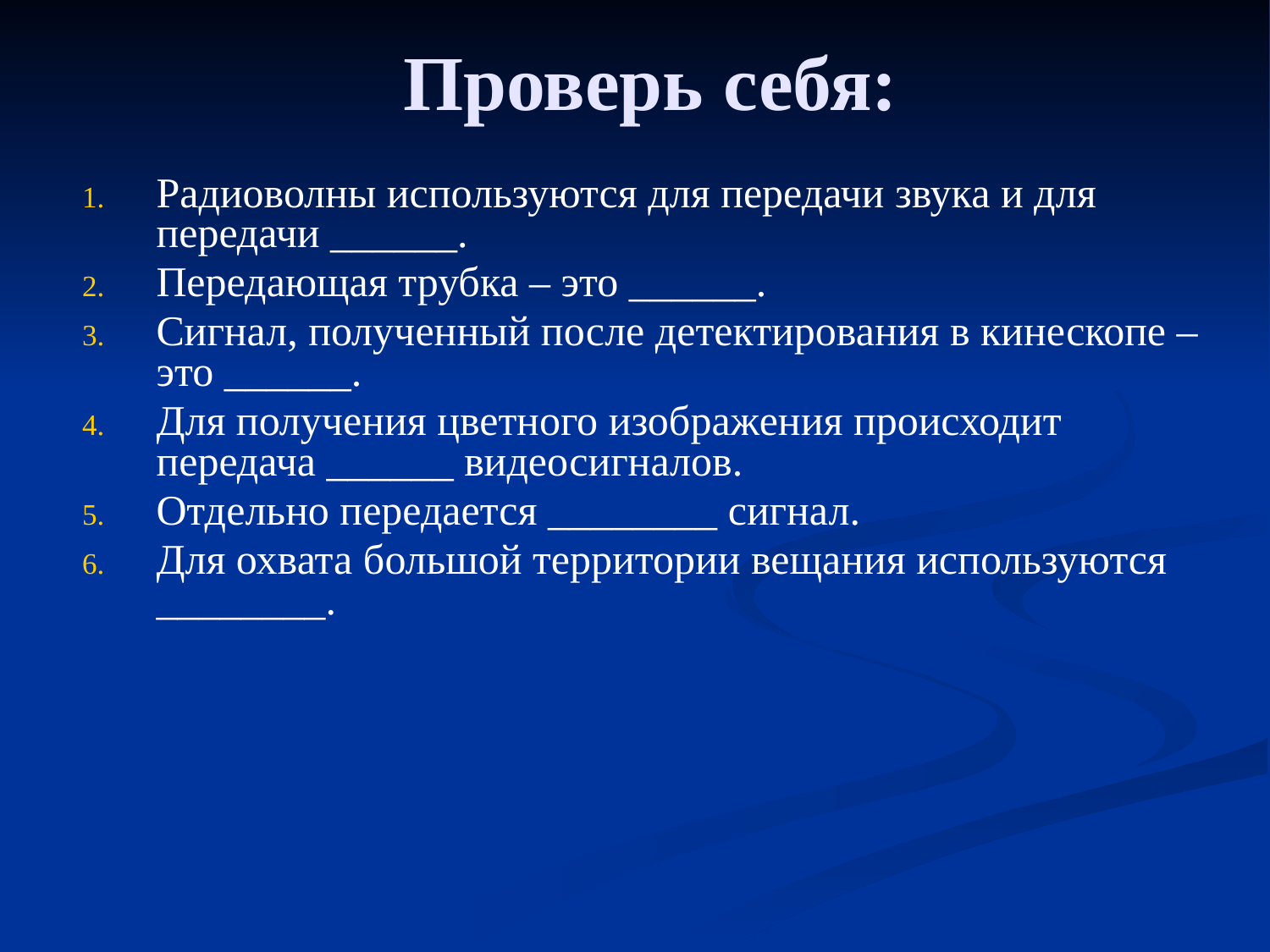

# Проверь себя:
Радиоволны используются для передачи звука и для передачи ______.
Передающая трубка – это ______.
Сигнал, полученный после детектирования в кинескопе – это ______.
Для получения цветного изображения происходит передача ______ видеосигналов.
Отдельно передается ________ сигнал.
Для охвата большой территории вещания используются ________.